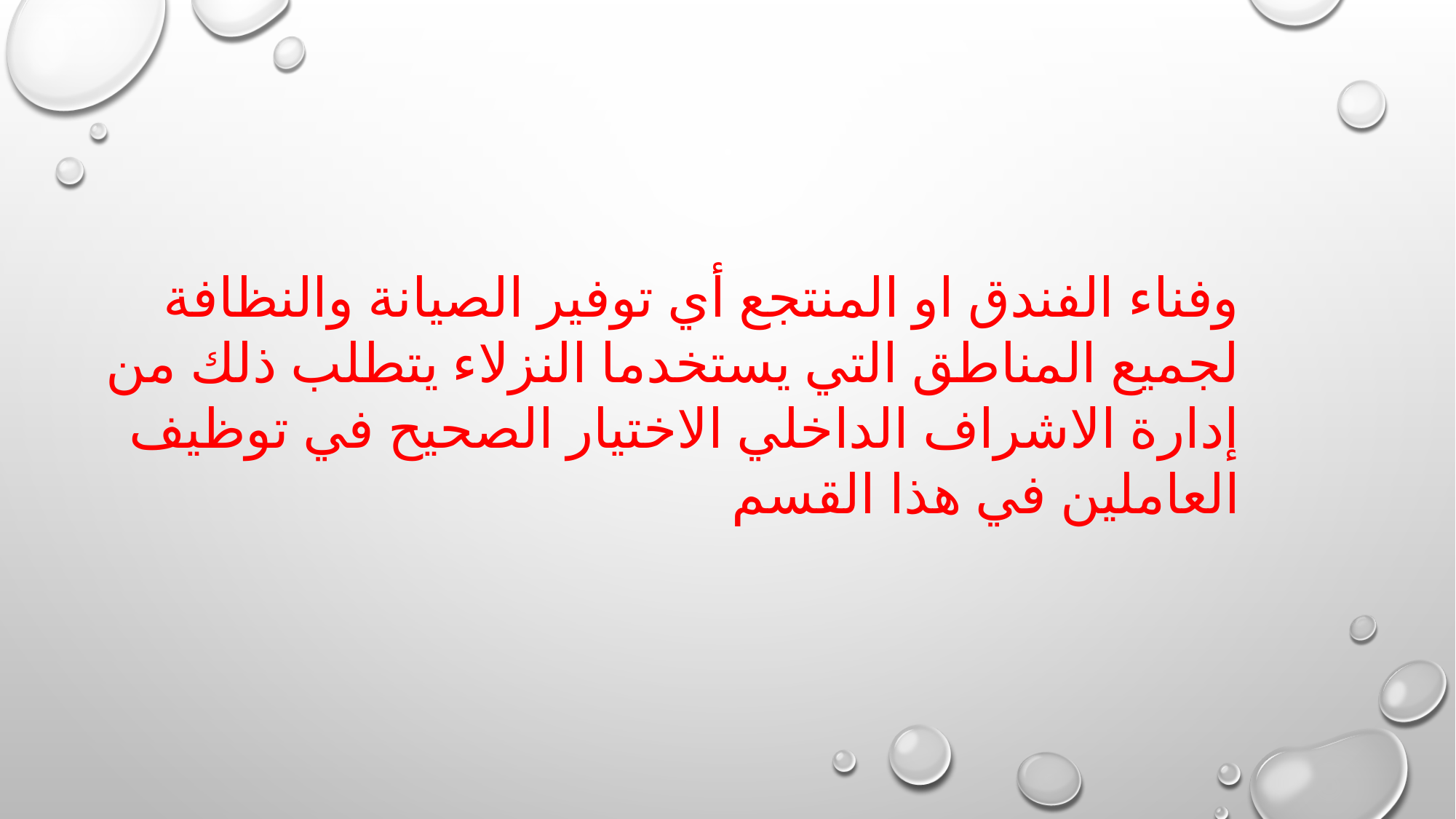

وفناء الفندق او المنتجع أي توفير الصيانة والنظافة لجميع المناطق التي يستخدما النزلاء يتطلب ذلك من إدارة الاشراف الداخلي الاختيار الصحيح في توظيف العاملين في هذا القسم